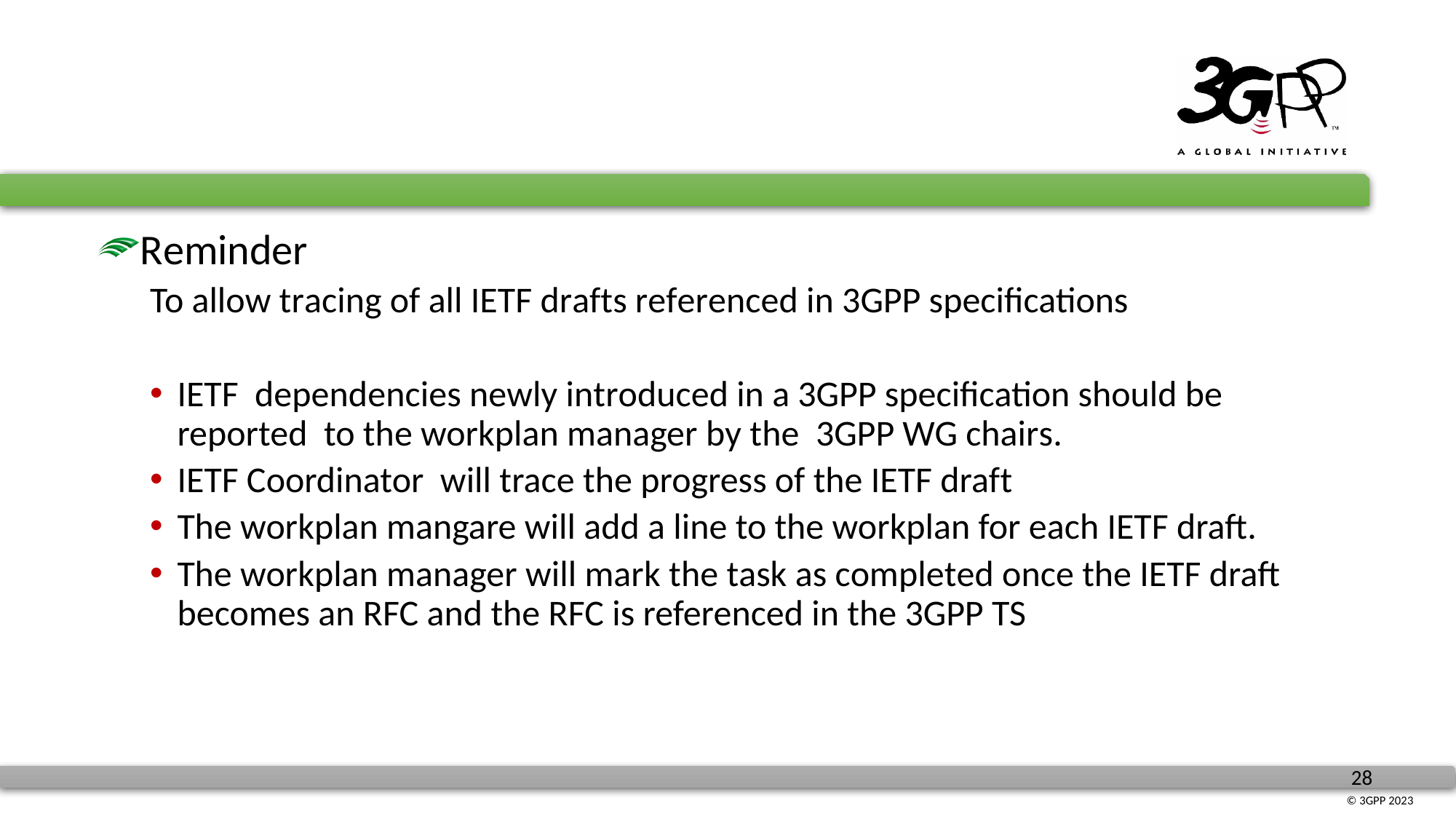

Reminder
To allow tracing of all IETF drafts referenced in 3GPP specifications

IETF  dependencies newly introduced in a 3GPP specification should be reported  to the workplan manager by the  3GPP WG chairs.
IETF Coordinator  will trace the progress of the IETF draft
The workplan mangare will add a line to the workplan for each IETF draft.
The workplan manager will mark the task as completed once the IETF draft becomes an RFC and the RFC is referenced in the 3GPP TS